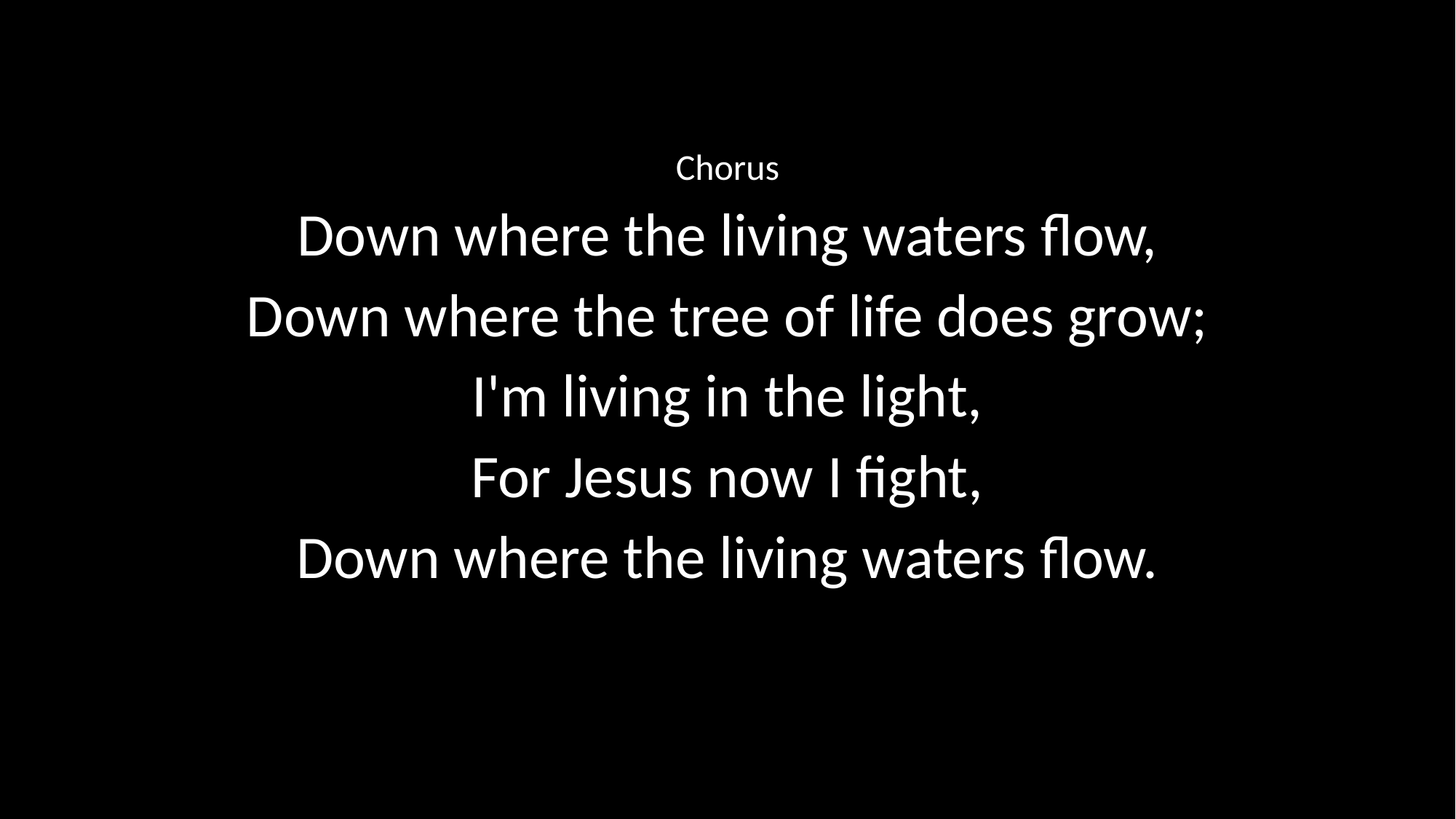

Chorus
Down where the living waters flow,
Down where the tree of life does grow;
I'm living in the light,
For Jesus now I fight,
Down where the living waters flow.